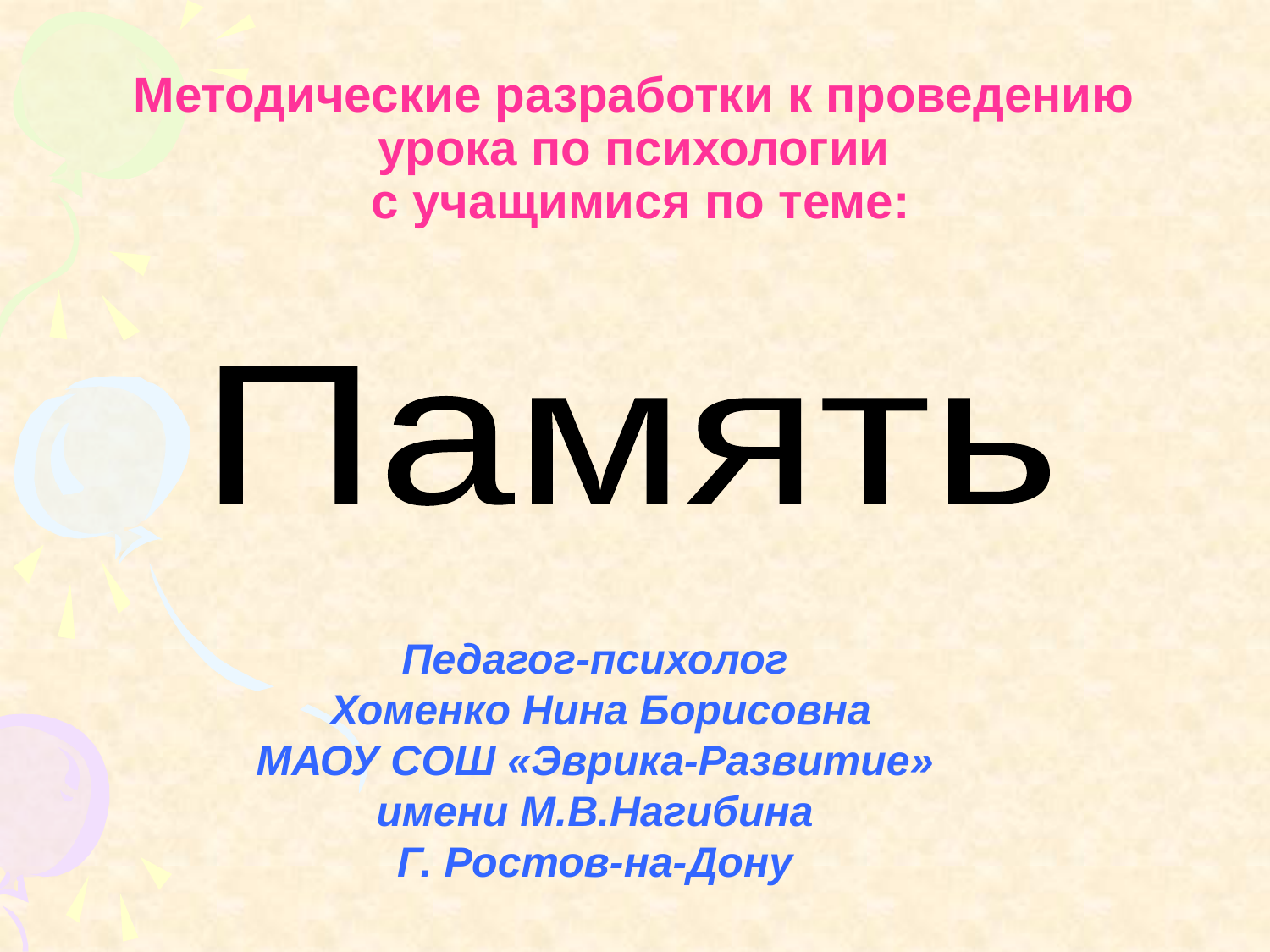

# Методические разработки к проведению урока по психологии с учащимися по теме:
Память

Педагог-психолог
 Хоменко Нина Борисовна
МАОУ СОШ «Эврика-Развитие»
имени М.В.Нагибина
Г. Ростов-на-Дону